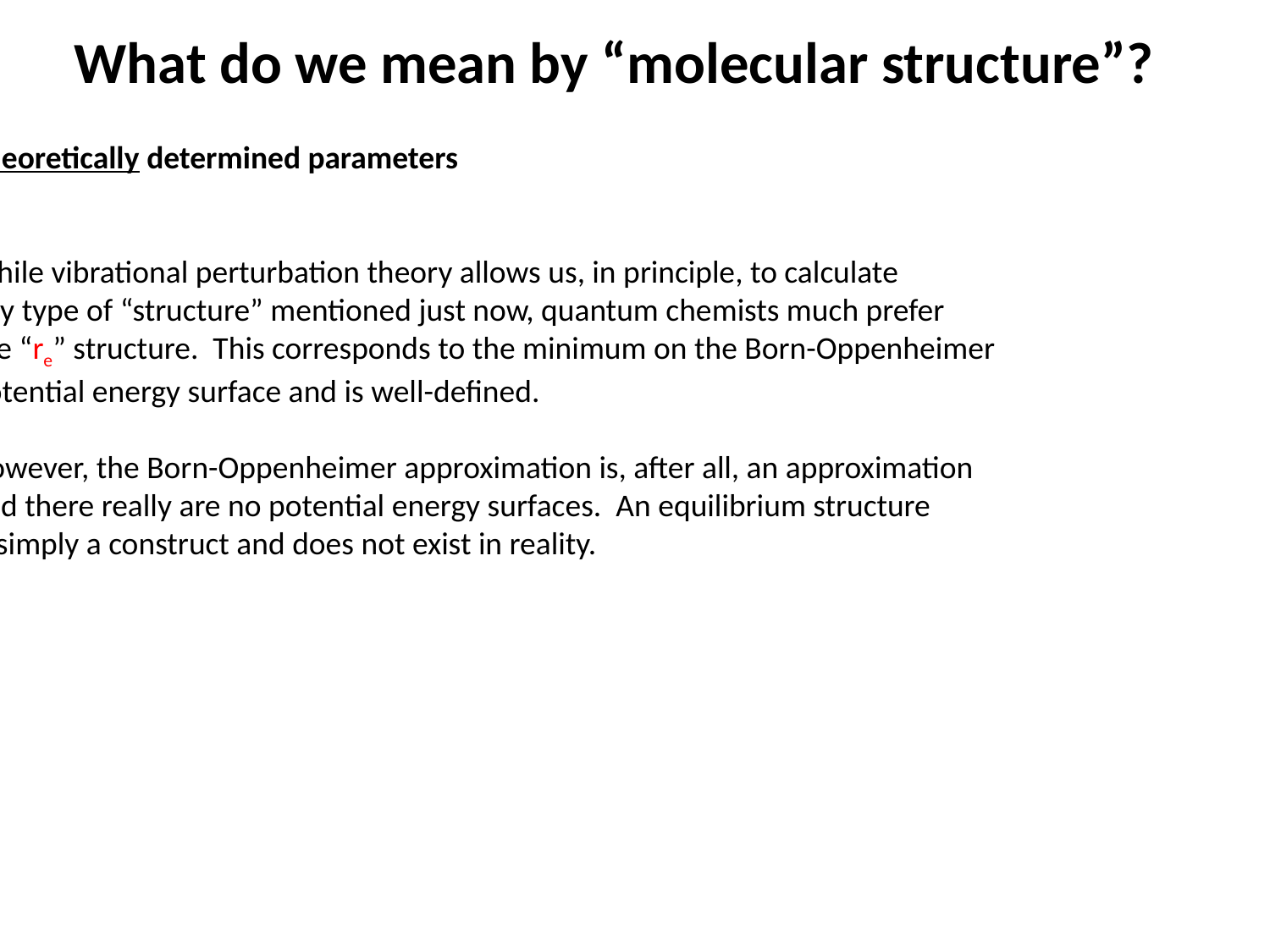

What do we mean by “molecular structure”?
Theoretically determined parameters

While vibrational perturbation theory allows us, in principle, to calculate
any type of “structure” mentioned just now, quantum chemists much prefer
the “re” structure.  This corresponds to the minimum on the Born-Oppenheimer
potential energy surface and is well-defined.

However, the Born-Oppenheimer approximation is, after all, an approximation
and there really are no potential energy surfaces.  An equilibrium structure
is simply a construct and does not exist in reality.